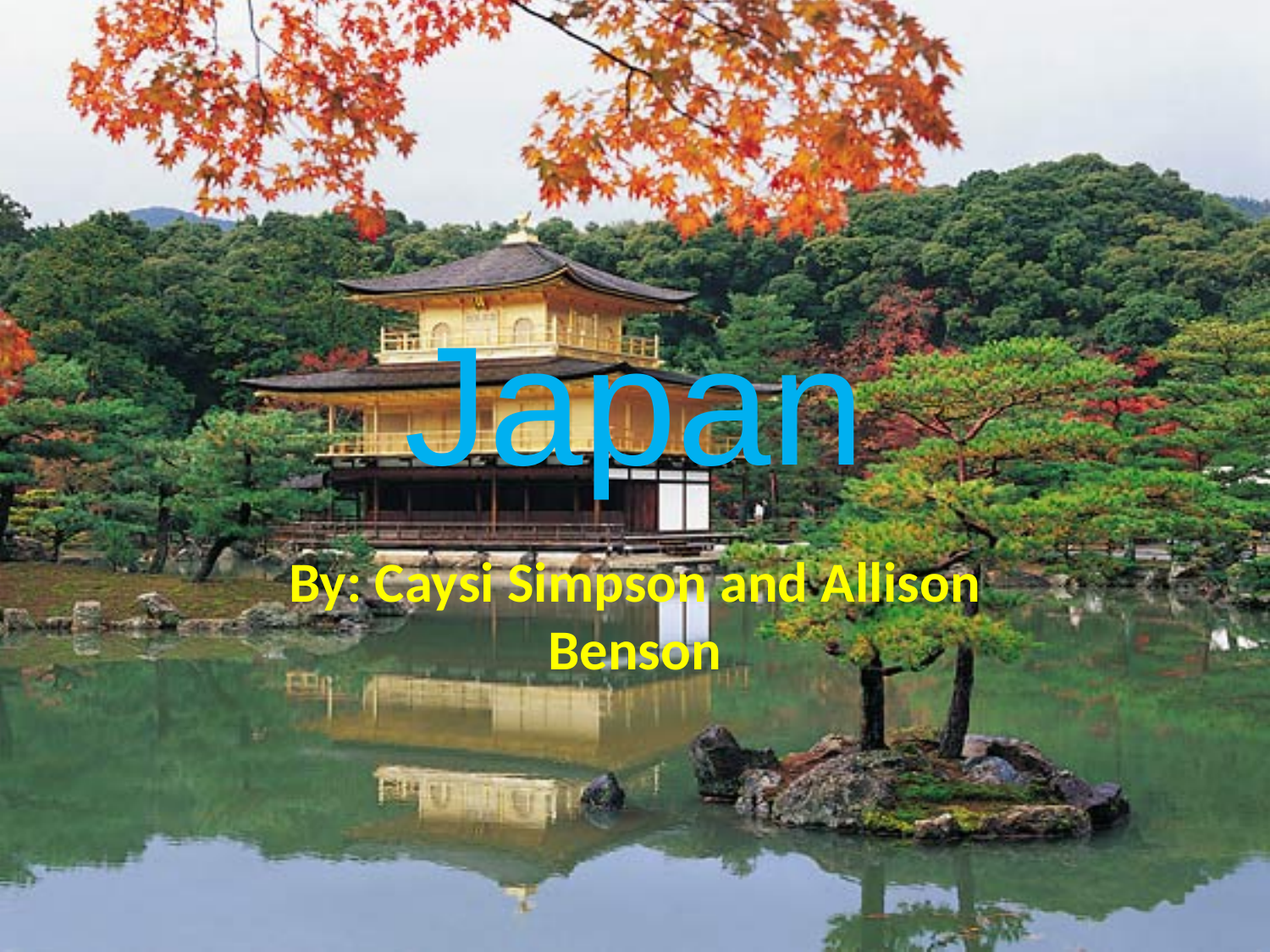

# Japan
By: Caysi Simpson and Allison Benson